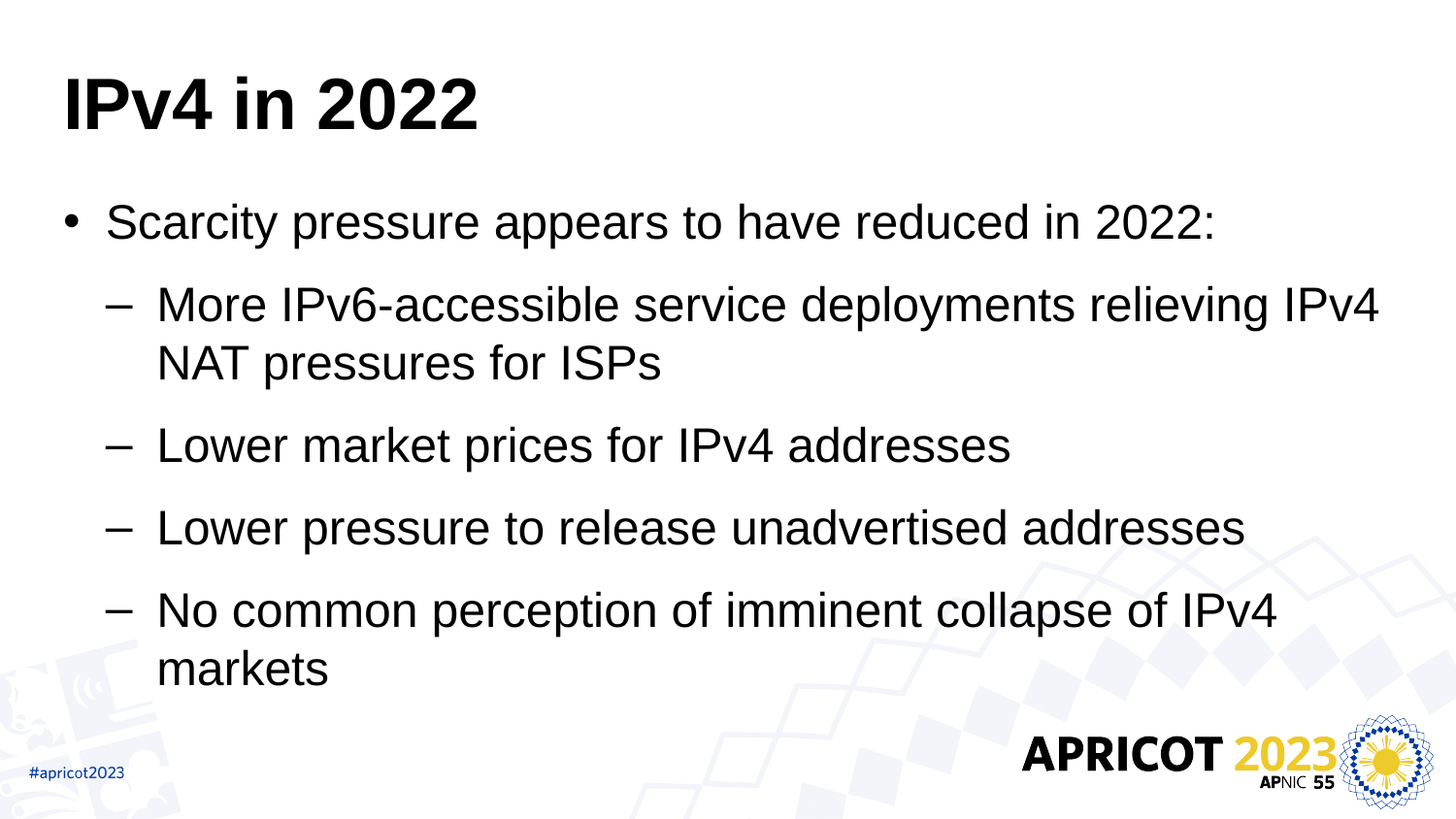

# IPv4 in 2022
Scarcity pressure appears to have reduced in 2022:
More IPv6-accessible service deployments relieving IPv4 NAT pressures for ISPs
Lower market prices for IPv4 addresses
Lower pressure to release unadvertised addresses
No common perception of imminent collapse of IPv4 markets